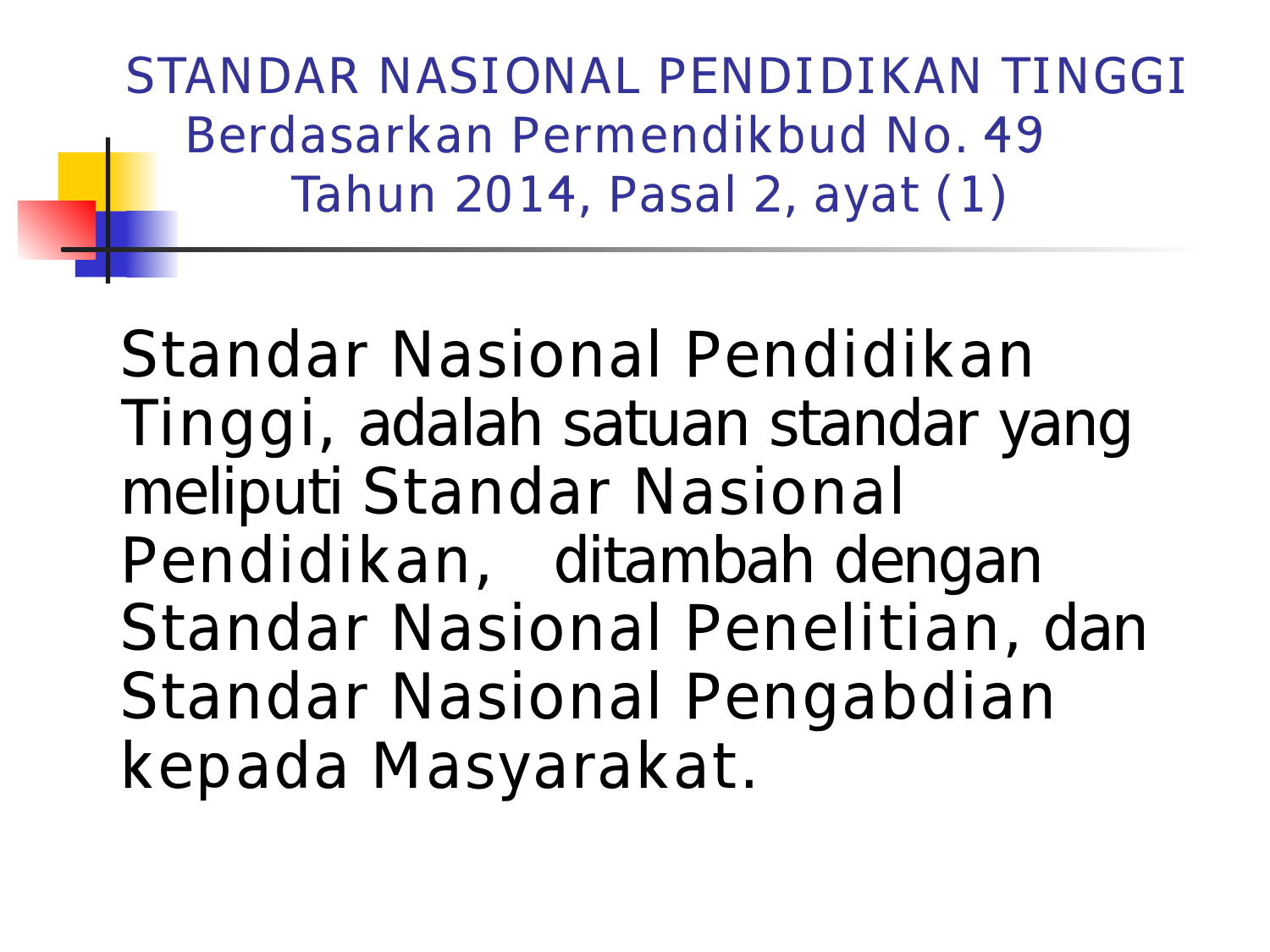

# STANDAR NASIONAL PENDIDIKAN TINGGI Berdasarkan Permendikbud No. 49        Tahun 2014, Pasal 2, ayat (1)
Standar Nasional Pendidikan Tinggi, adalah satuan standar yang meliputi Standar Nasional Pendidikan,   ditambah dengan Standar Nasional Penelitian, dan Standar Nasional Pengabdian kepada Masyarakat.